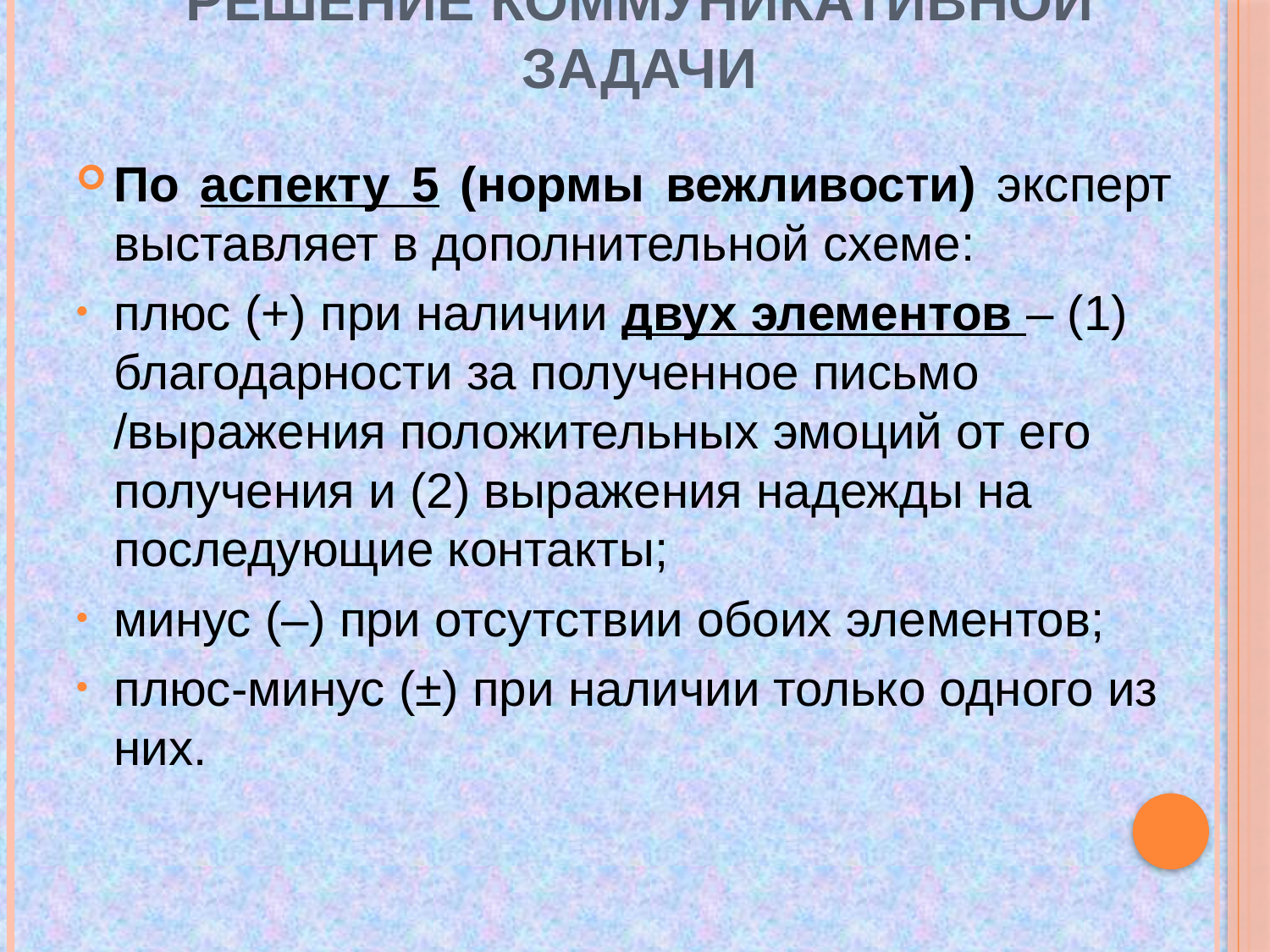

# Решение коммуникативной задачи
По аспекту 5 (нормы вежливости) эксперт выставляет в дополнительной схеме:
плюс (+) при наличии двух элементов – (1) благодарности за полученное письмо /выражения положительных эмоций от его получения и (2) выражения надежды на последующие контакты;
минус (–) при отсутствии обоих элементов;
плюс-минус (±) при наличии только одного из них.